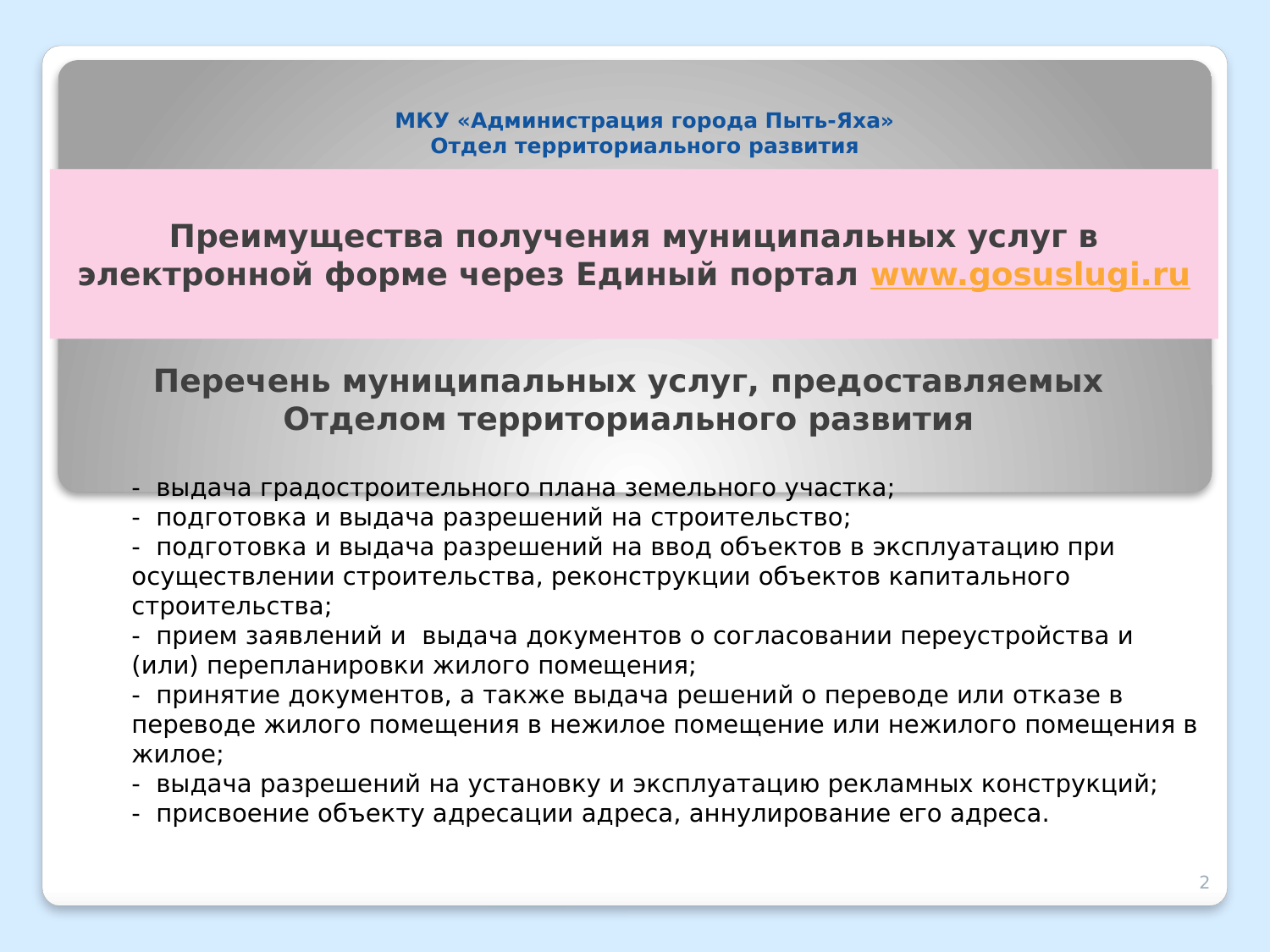

МКУ «Администрация города Пыть-Яха»
Отдел территориального развития

Преимущества получения муниципальных услуг в электронной форме через Единый портал www.gosuslugi.ru

Перечень муниципальных услуг, предоставляемых
Отделом территориального развития

-  выдача градостроительного плана земельного участка;
-  подготовка и выдача разрешений на строительство;
-  подготовка и выдача разрешений на ввод объектов в эксплуатацию при осуществлении строительства, реконструкции объектов капитального строительства;
-  прием заявлений и  выдача документов о согласовании переустройства и (или) перепланировки жилого помещения;
-  принятие документов, а также выдача решений о переводе или отказе в переводе жилого помещения в нежилое помещение или нежилого помещения в жилое;
-  выдача разрешений на установку и эксплуатацию рекламных конструкций;
-  присвоение объекту адресации адреса, аннулирование его адреса.

2